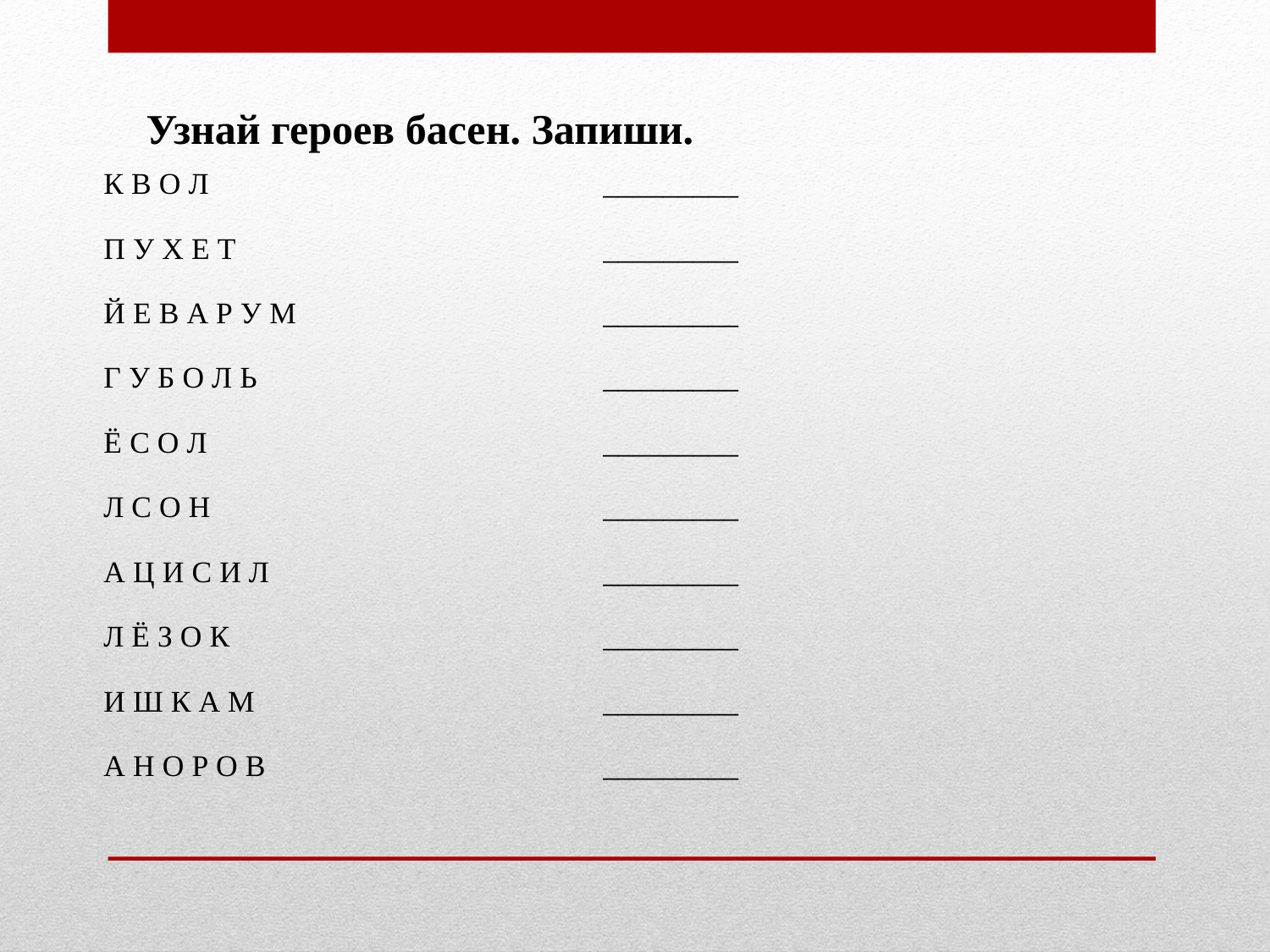

Узнай героев басен. Запиши.
| К В О Л | \_\_\_\_\_\_\_\_\_ |
| --- | --- |
| П У Х Е Т | \_\_\_\_\_\_\_\_\_ |
| Й Е В А Р У М | \_\_\_\_\_\_\_\_\_ |
| Г У Б О Л Ь | \_\_\_\_\_\_\_\_\_ |
| Ё С О Л | \_\_\_\_\_\_\_\_\_ |
| Л С О Н | \_\_\_\_\_\_\_\_\_ |
| А Ц И С И Л | \_\_\_\_\_\_\_\_\_ |
| Л Ё З О К | \_\_\_\_\_\_\_\_\_ |
| И Ш К А М | \_\_\_\_\_\_\_\_\_ |
| А Н О Р О В | \_\_\_\_\_\_\_\_\_ |
#